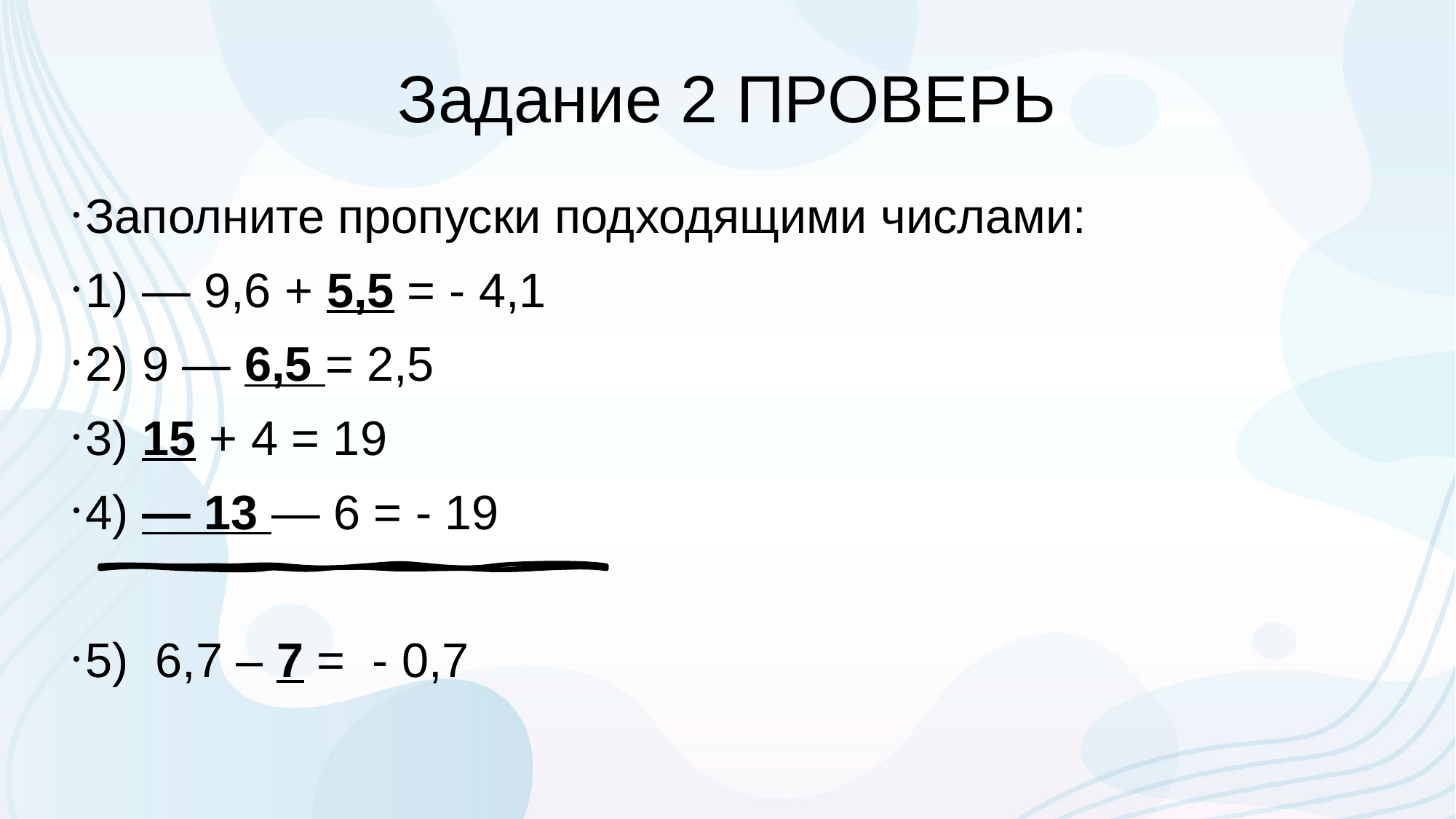

# Задание 2 ПРОВЕРЬ
Заполните пропуски подходящими числами:
1) — 9,6 + 5,5 = - 4,1
2) 9 — 6,5 = 2,5
3) 15 + 4 = 19
4) — 13 — 6 = - 19

5)  6,7 – 7 =  - 0,7